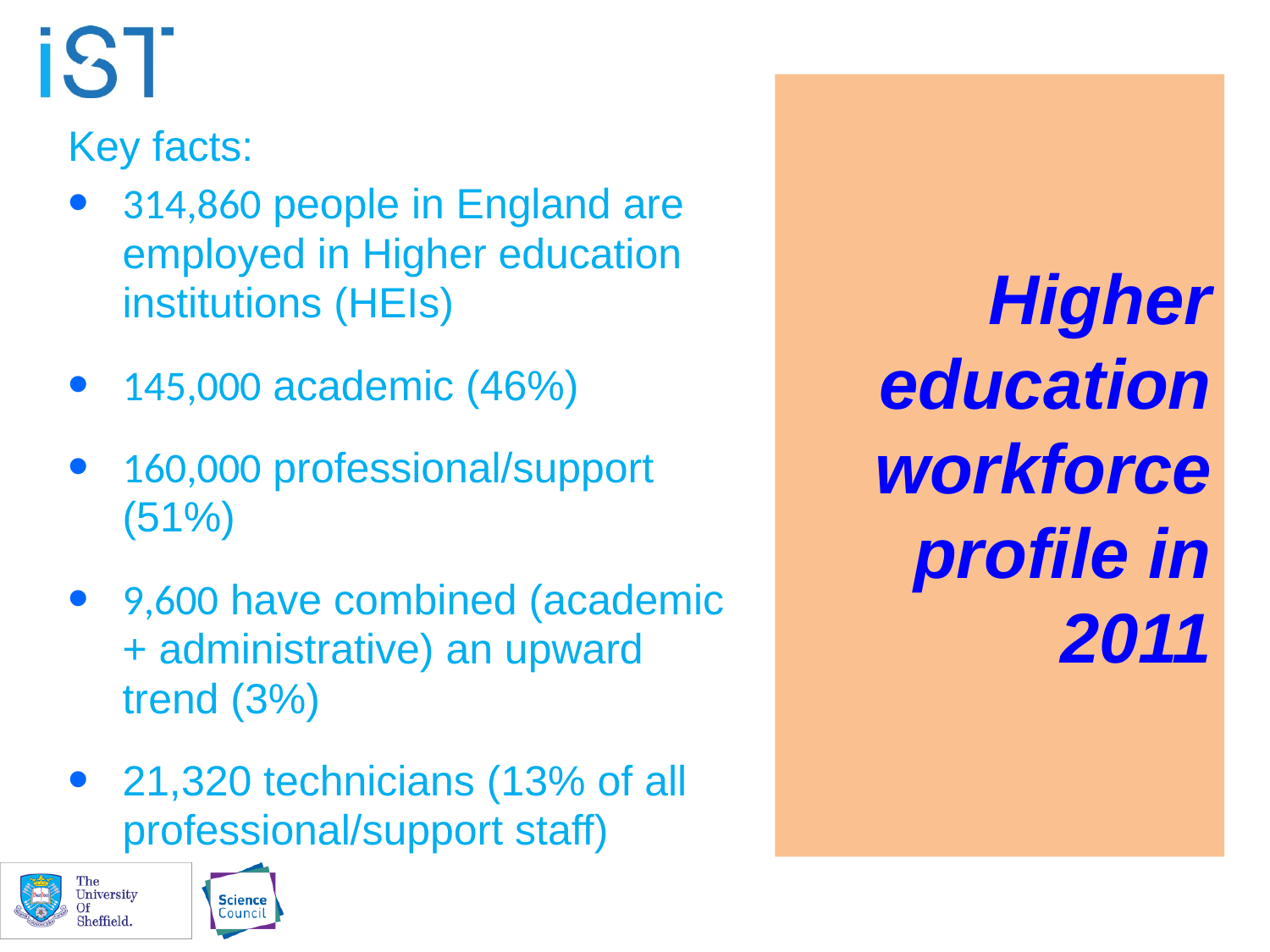

# Higher education workforce profile in 2011
Key facts:
314,860 people in England are employed in Higher education institutions (HEIs)
145,000 academic (46%)
160,000 professional/support (51%)
9,600 have combined (academic + administrative) an upward trend (3%)
21,320 technicians (13% of all professional/support staff)